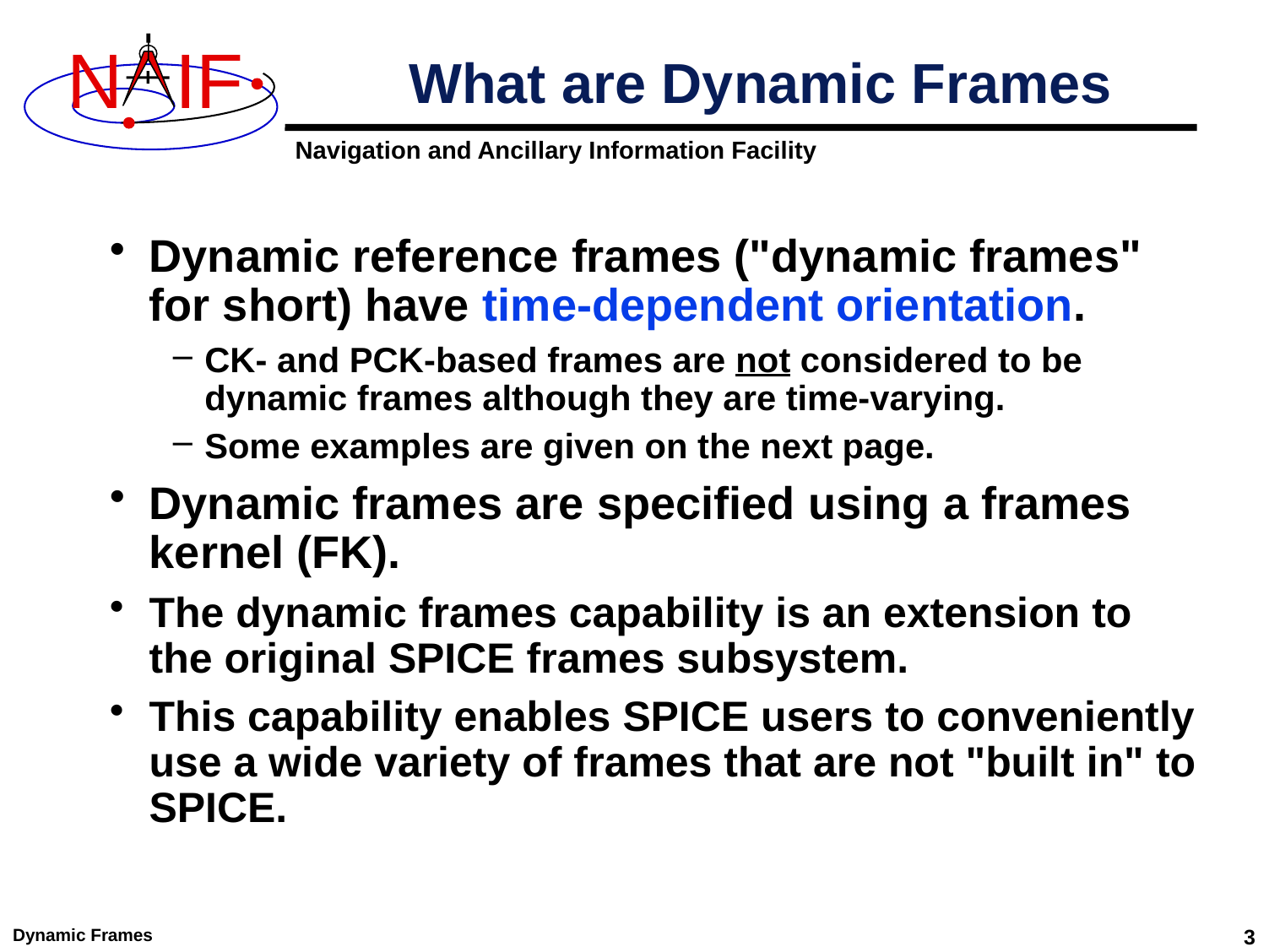

# What are Dynamic Frames
Dynamic reference frames ("dynamic frames" for short) have time-dependent orientation.
CK- and PCK-based frames are not considered to be dynamic frames although they are time-varying.
Some examples are given on the next page.
Dynamic frames are specified using a frames kernel (FK).
The dynamic frames capability is an extension to the original SPICE frames subsystem.
This capability enables SPICE users to conveniently use a wide variety of frames that are not "built in" to SPICE.
Dynamic Frames
3